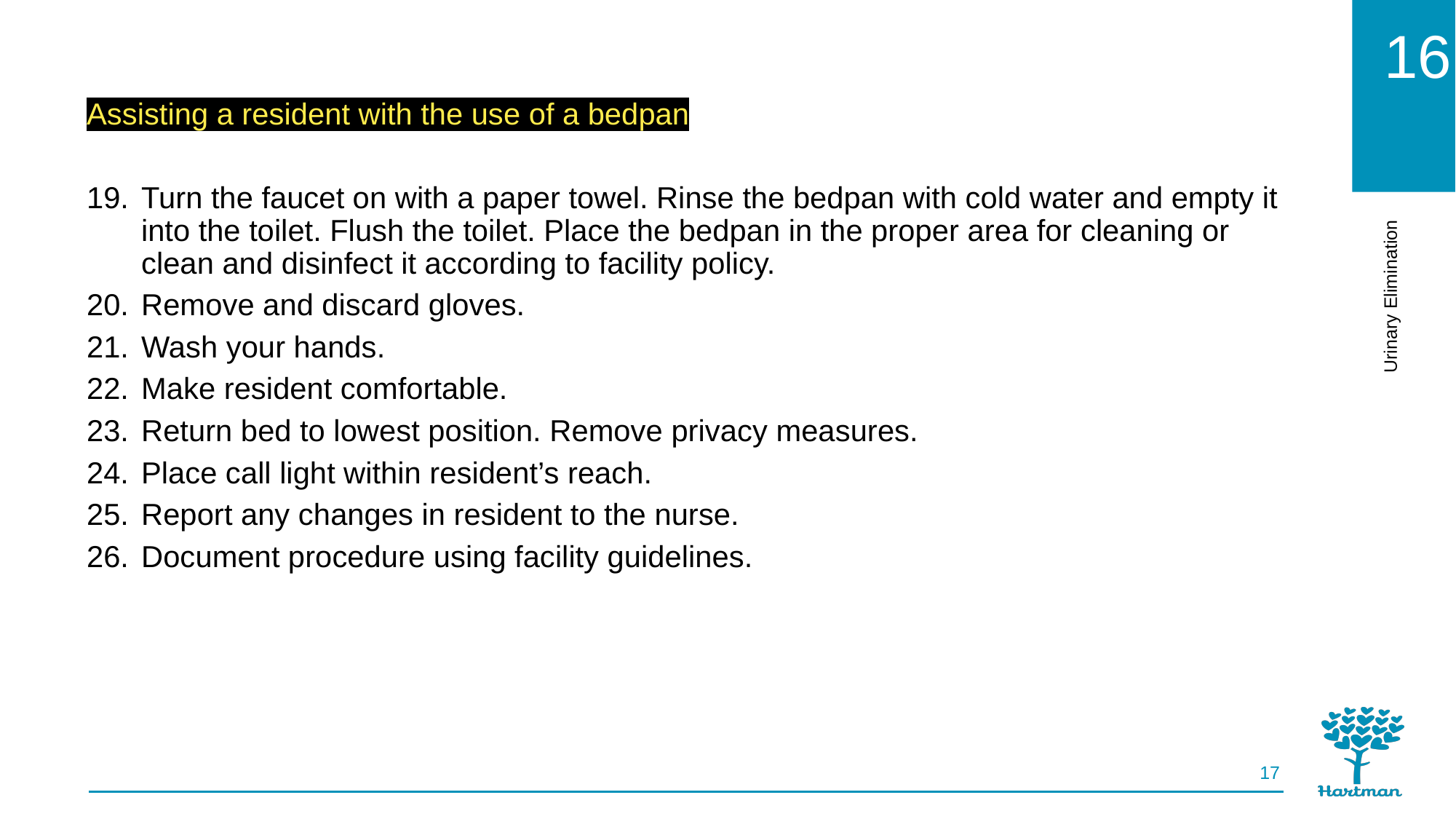

Assisting a resident with the use of a bedpan

Turn the faucet on with a paper towel. Rinse the bedpan with cold water and empty it into the toilet. Flush the toilet. Place the bedpan in the proper area for cleaning or clean and disinfect it according to facility policy.
Remove and discard gloves.
Wash your hands.
Make resident comfortable.
Return bed to lowest position. Remove privacy measures.
Place call light within resident’s reach.
Report any changes in resident to the nurse.
Document procedure using facility guidelines.

17